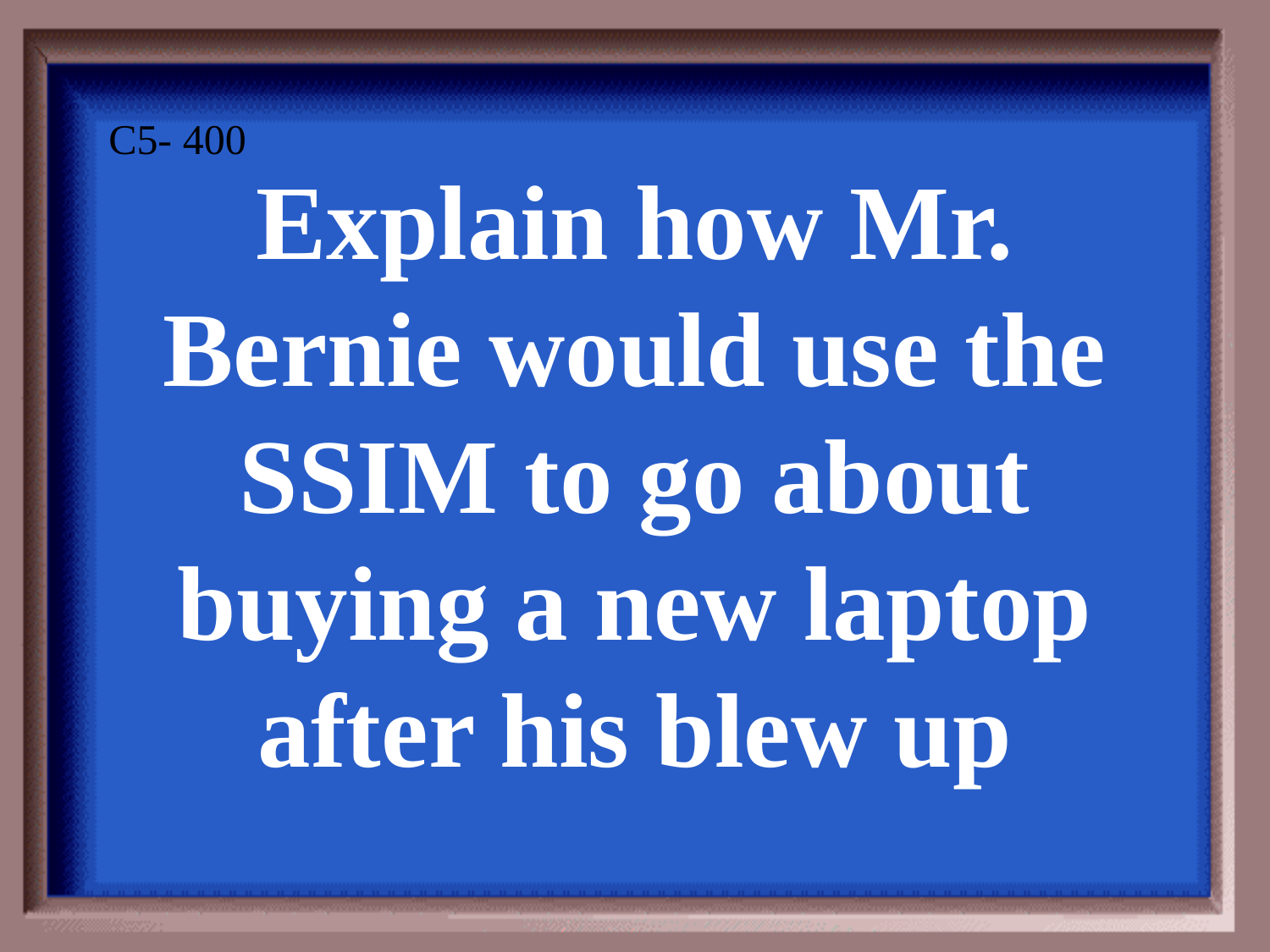

Explain how Mr. Bernie would use the SSIM to go about buying a new laptop after his blew up
C5- 400